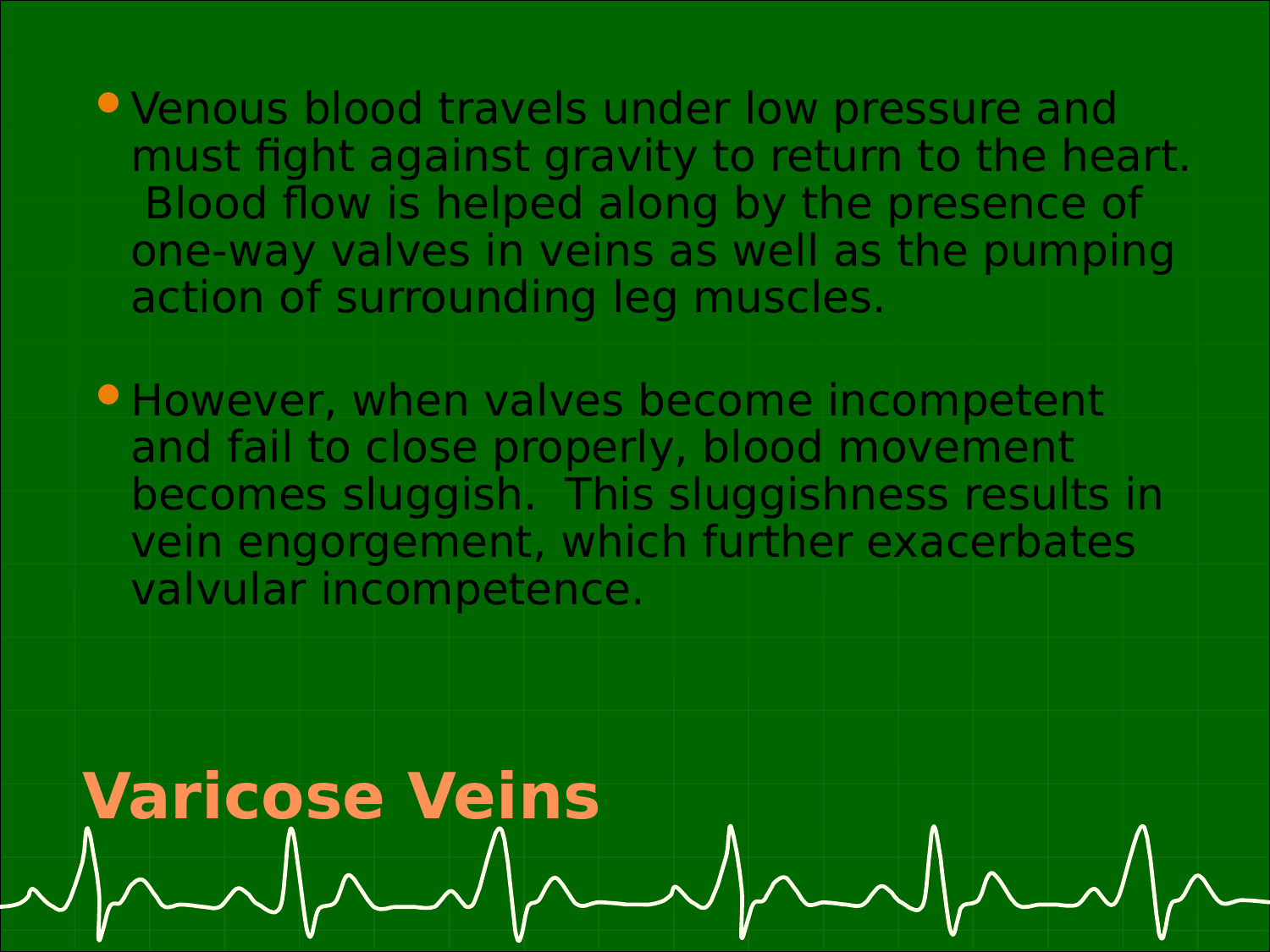

Venous blood travels under low pressure and must fight against gravity to return to the heart.  Blood flow is helped along by the presence of one-way valves in veins as well as the pumping action of surrounding leg muscles.

However, when valves become incompetent and fail to close properly, blood movement becomes sluggish.  This sluggishness results in vein engorgement, which further exacerbates valvular incompetence.
# Varicose Veins